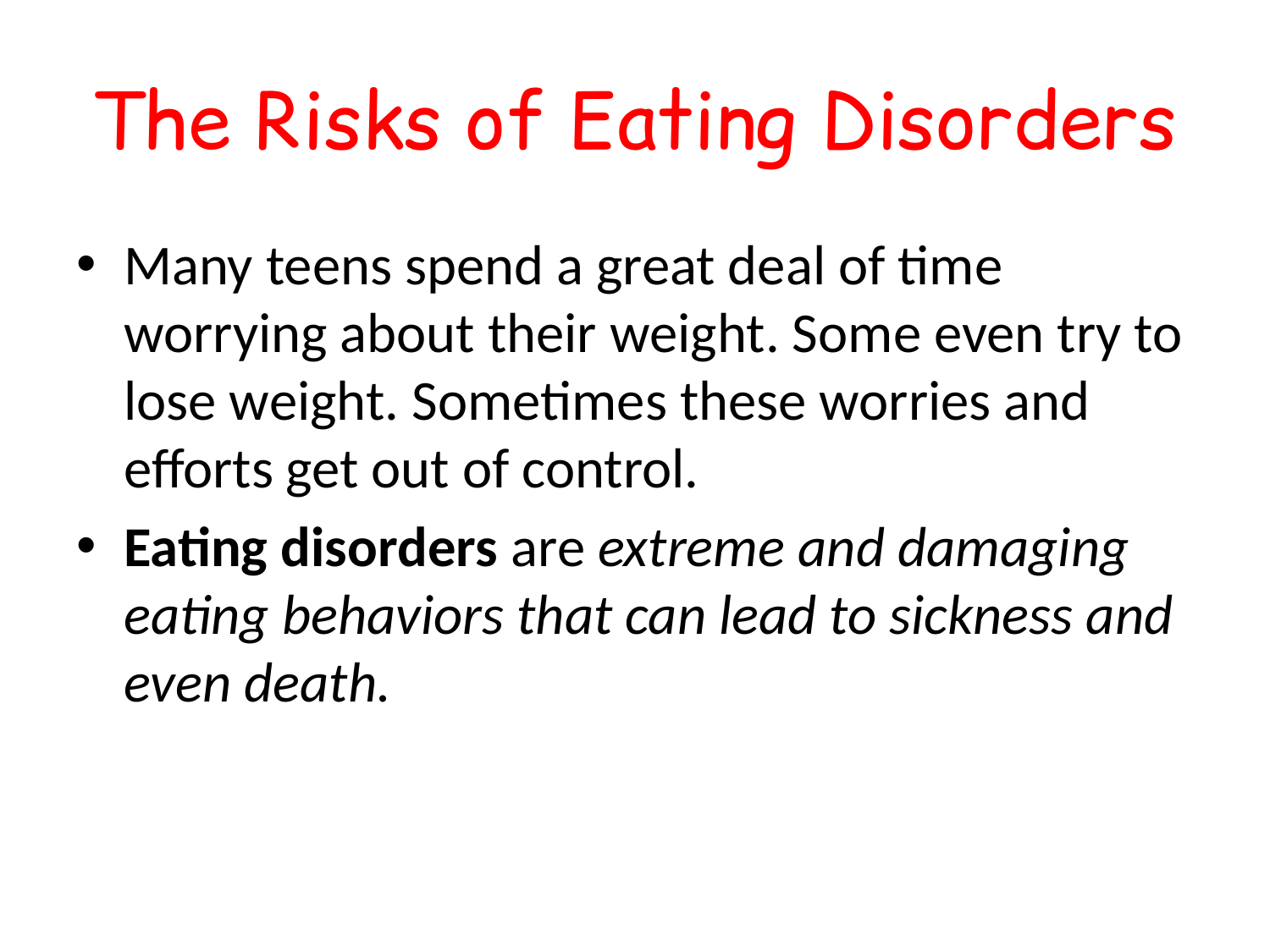

# The Risks of Eating Disorders
Many teens spend a great deal of time worrying about their weight. Some even try to lose weight. Sometimes these worries and efforts get out of control.
Eating disorders are extreme and damaging eating behaviors that can lead to sickness and even death.